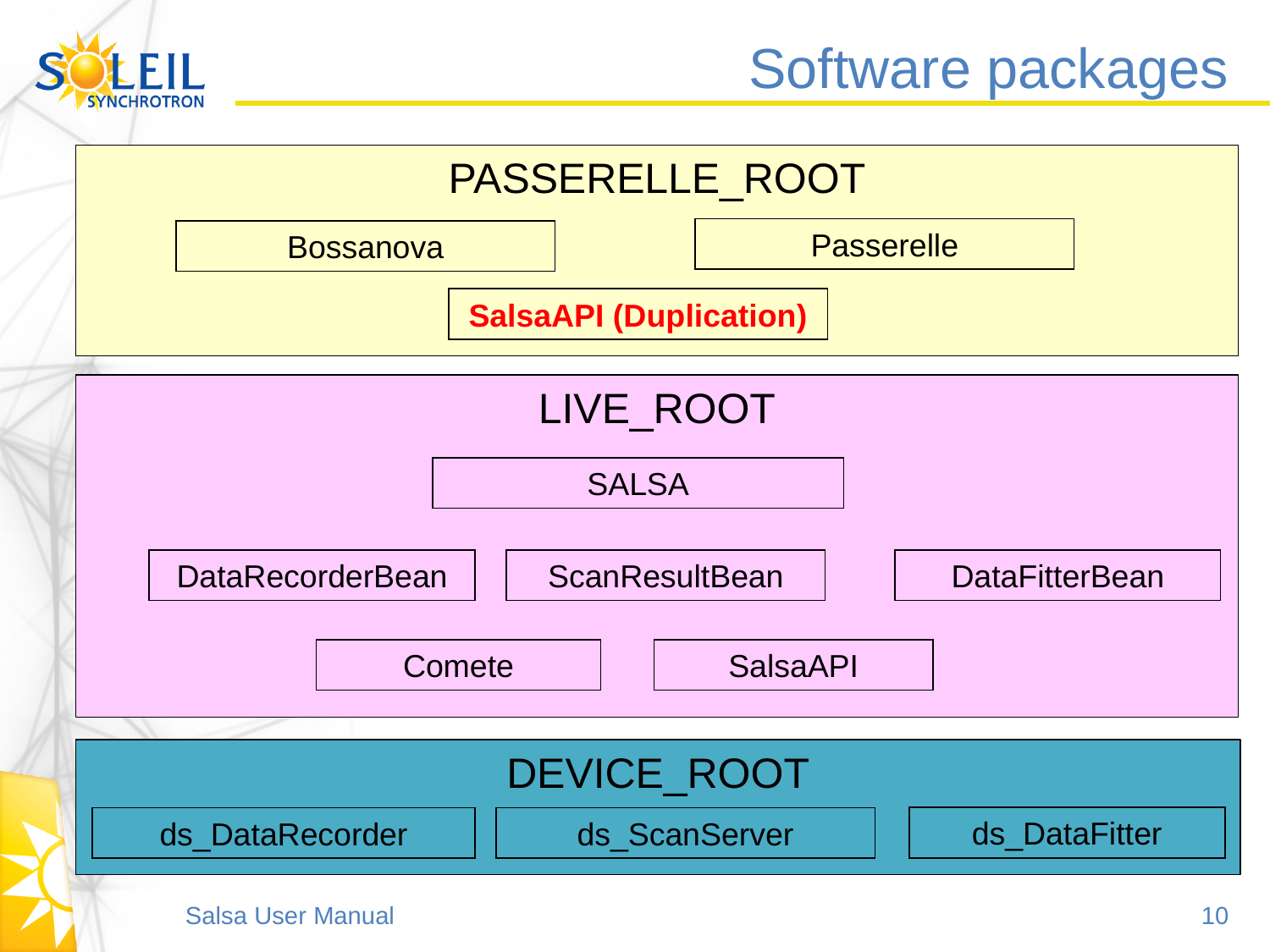

# Software packages
PASSERELLE_ROOT
Passerelle
Bossanova
SalsaAPI (Duplication)
LIVE_ROOT
SALSA
DataRecorderBean
ScanResultBean
DataFitterBean
Comete
SalsaAPI
DEVICE_ROOT
ds_DataFitter
ds_ScanServer
ds_DataRecorder
Salsa User Manual							10